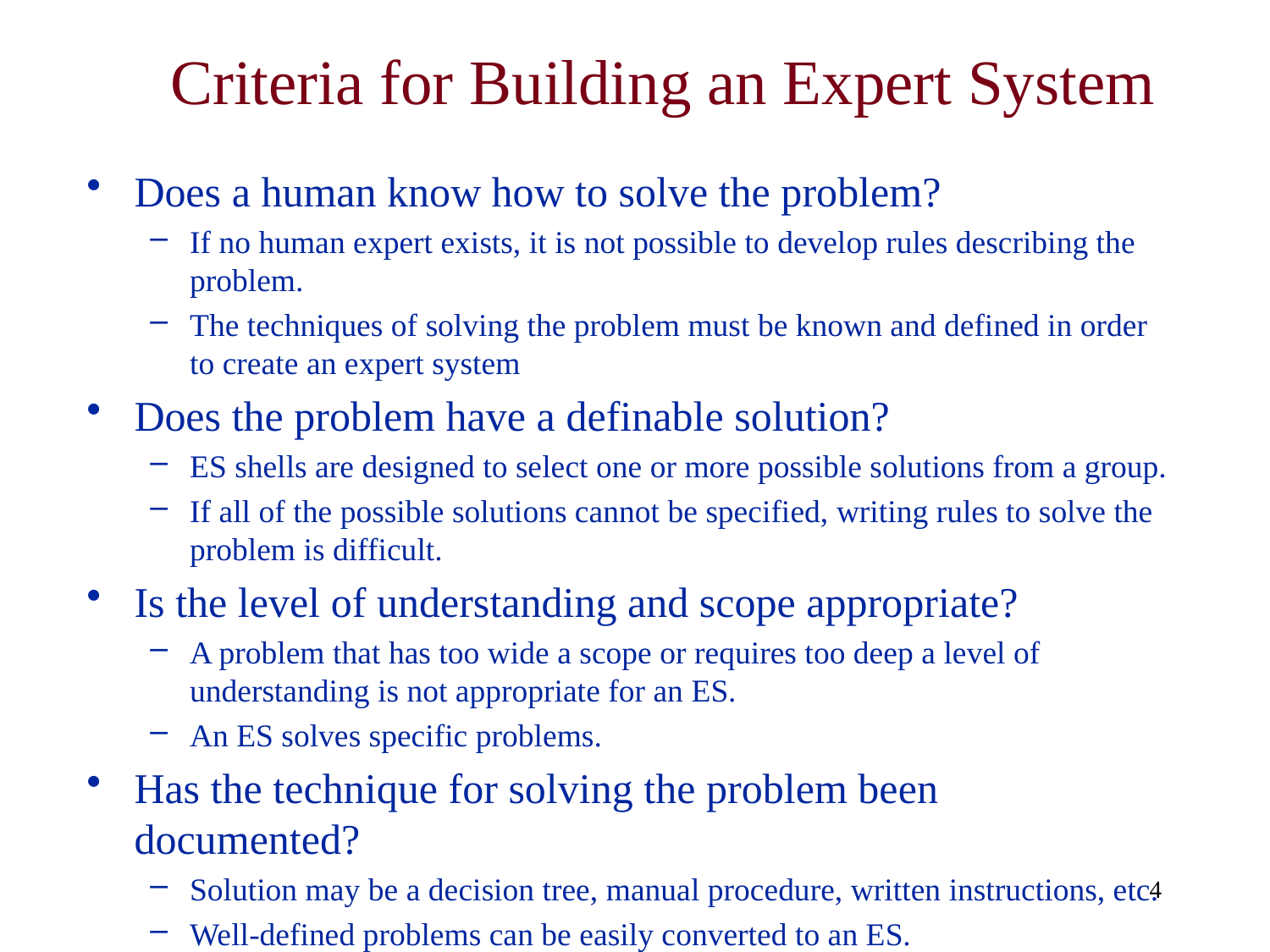

# Criteria for Building an Expert System
Does a human know how to solve the problem?
If no human expert exists, it is not possible to develop rules describing the problem.
The techniques of solving the problem must be known and defined in order to create an expert system
Does the problem have a definable solution?
ES shells are designed to select one or more possible solutions from a group.
If all of the possible solutions cannot be specified, writing rules to solve the problem is difficult.
Is the level of understanding and scope appropriate?
A problem that has too wide a scope or requires too deep a level of understanding is not appropriate for an ES.
An ES solves specific problems.
Has the technique for solving the problem been documented?
Solution may be a decision tree, manual procedure, written instructions, etc.
Well-defined problems can be easily converted to an ES.

4